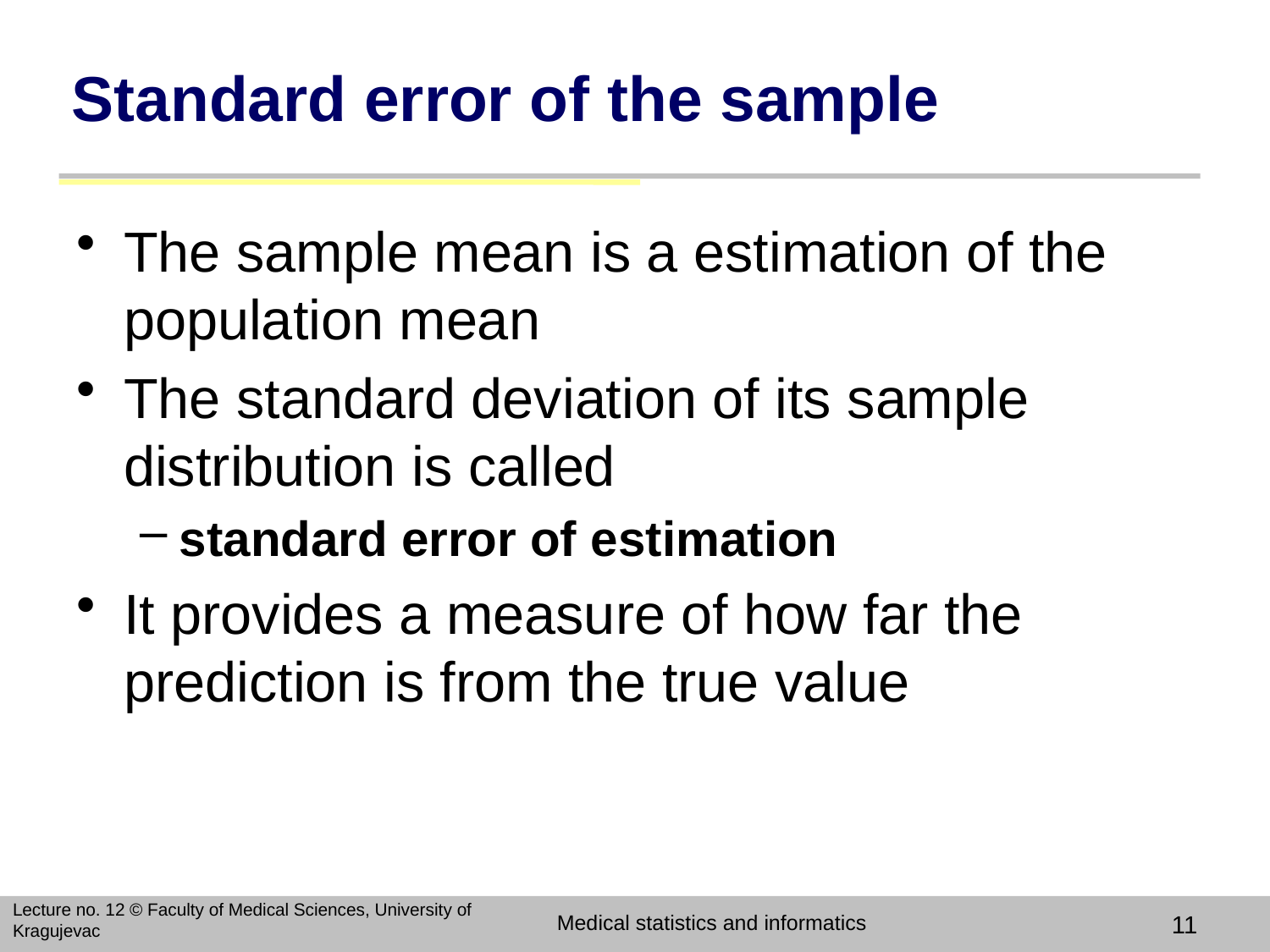

# Standard error of the sample
The sample mean is a estimation of the population mean
The standard deviation of its sample distribution is called
standard error of estimation
It provides a measure of how far the prediction is from the true value
Lecture no. 12 © Faculty of Medical Sciences, University of Kragujevac
Medical statistics and informatics
11